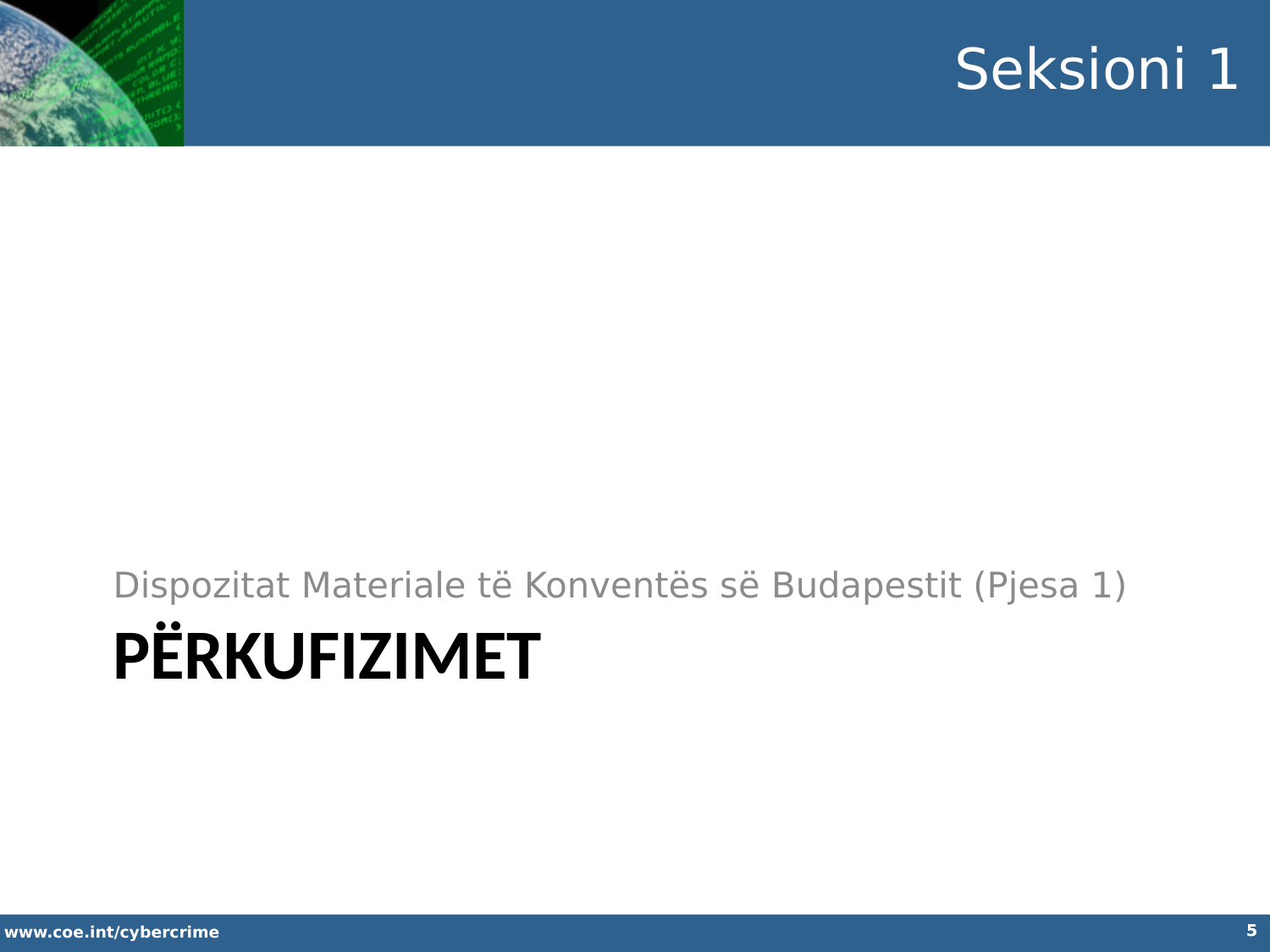

Seksioni 1
Dispozitat Materiale të Konventës së Budapestit (Pjesa 1)
# Përkufizimet
5